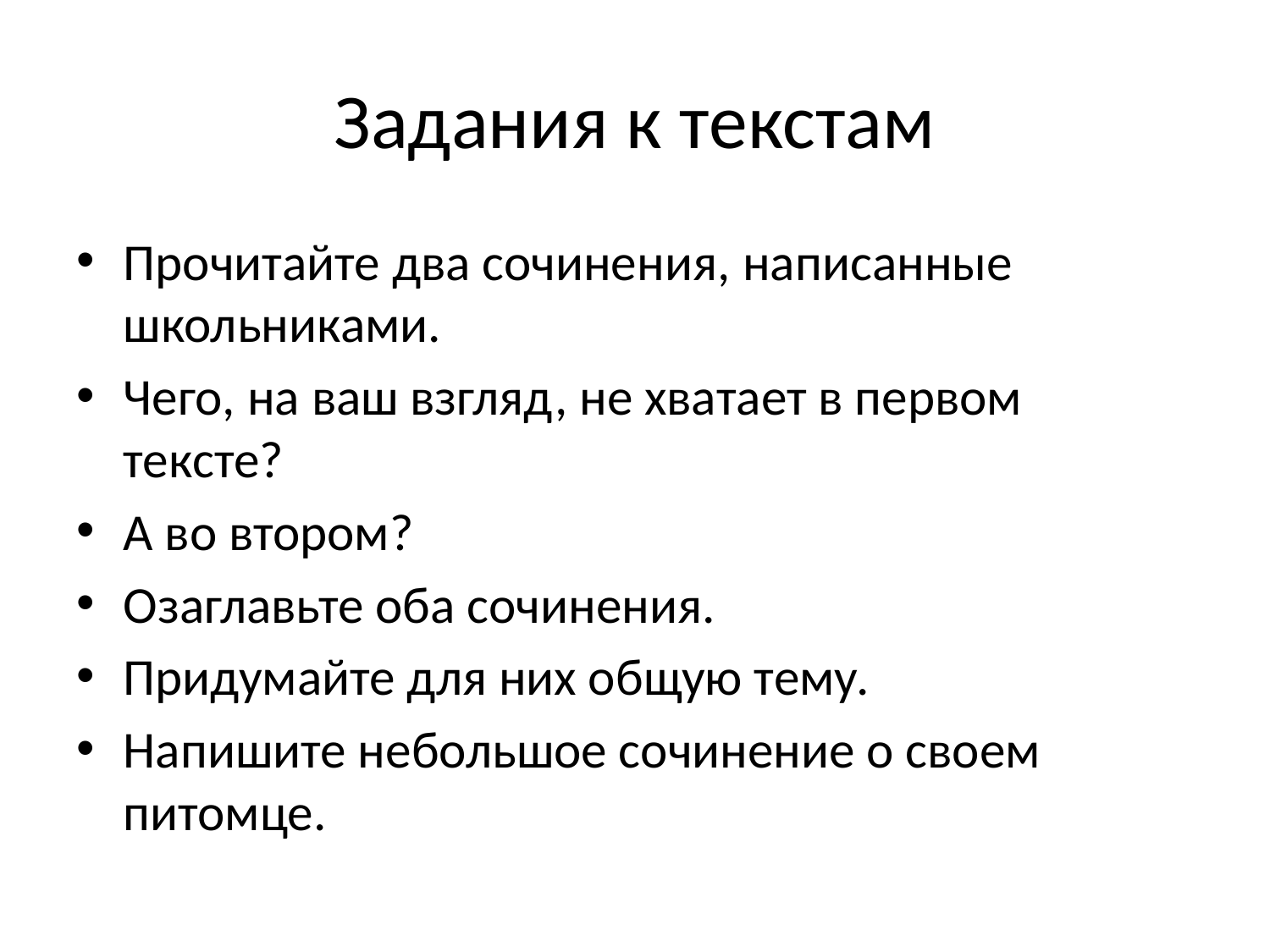

# Задания к текстам
Прочитайте два сочинения, написанные школьниками.
Чего, на ваш взгляд, не хватает в первом тексте?
А во втором?
Озаглавьте оба сочинения.
Придумайте для них общую тему.
Напишите небольшое сочинение о своем питомце.